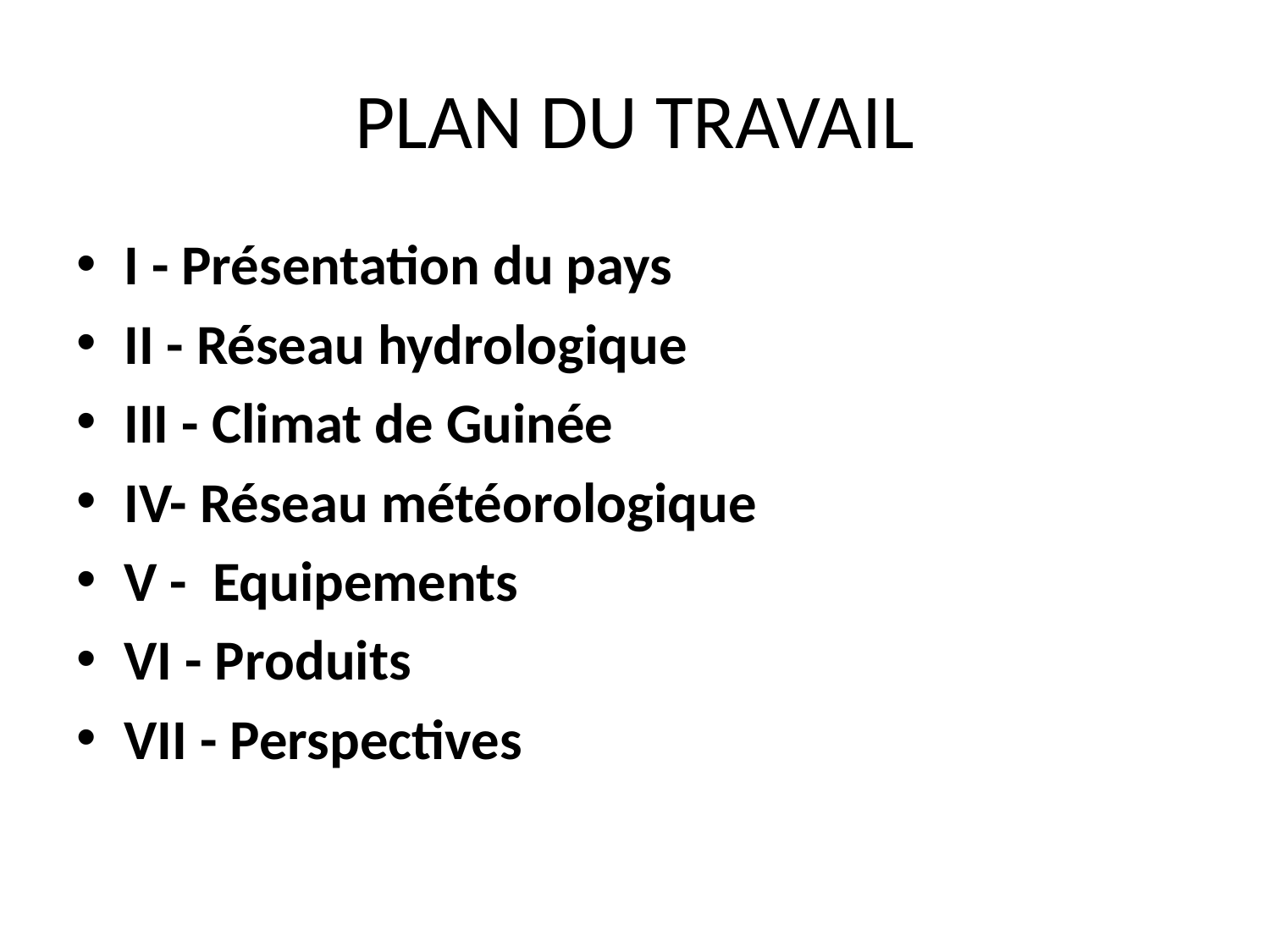

# PLAN DU TRAVAIL
I - Présentation du pays
II - Réseau hydrologique
III - Climat de Guinée
IV- Réseau météorologique
V -  Equipements
VI - Produits
VII - Perspectives